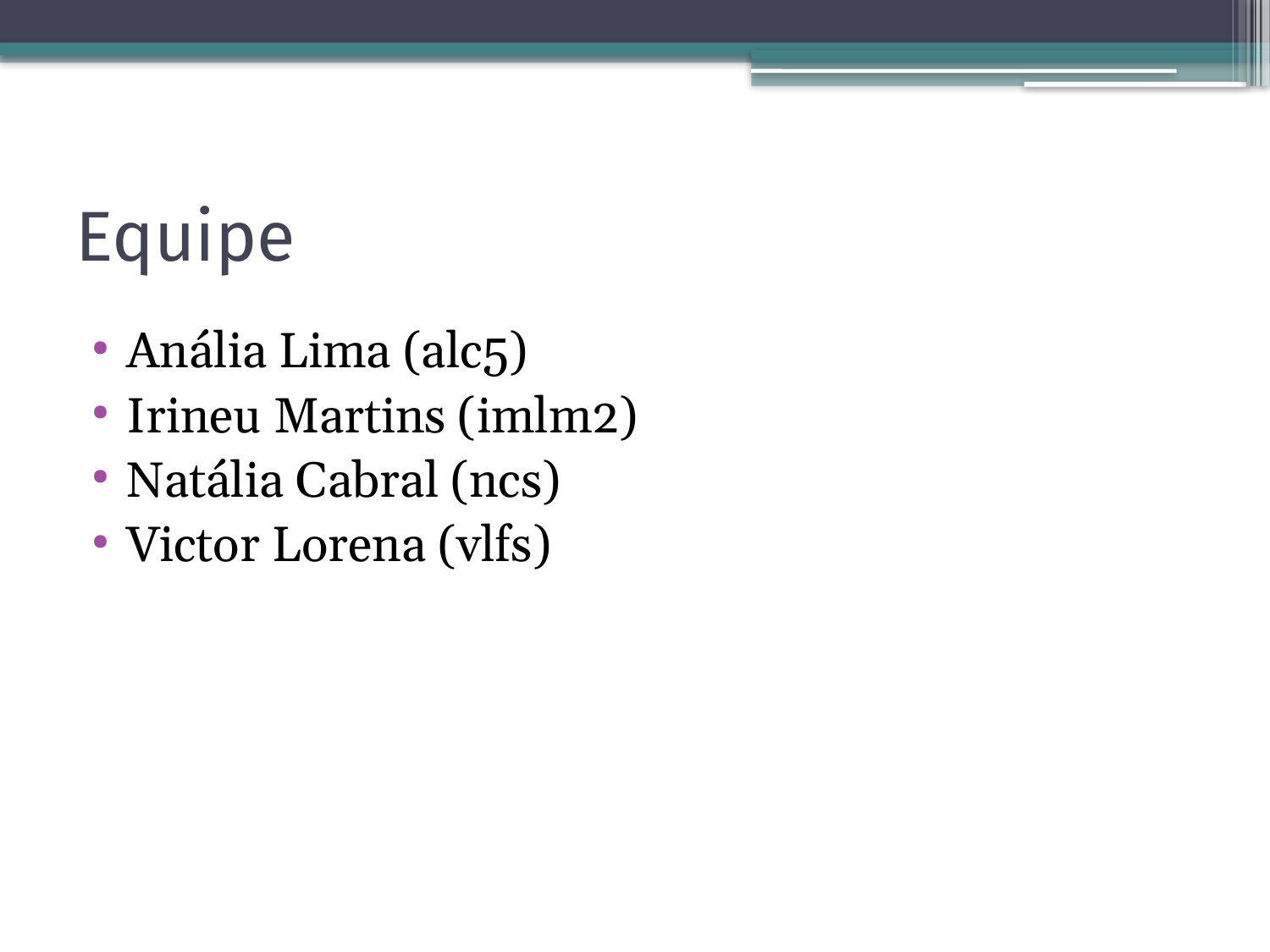

# Equipe
Anália Lima (alc5)
Irineu Martins (imlm2)
Natália Cabral (ncs)
Victor Lorena (vlfs)